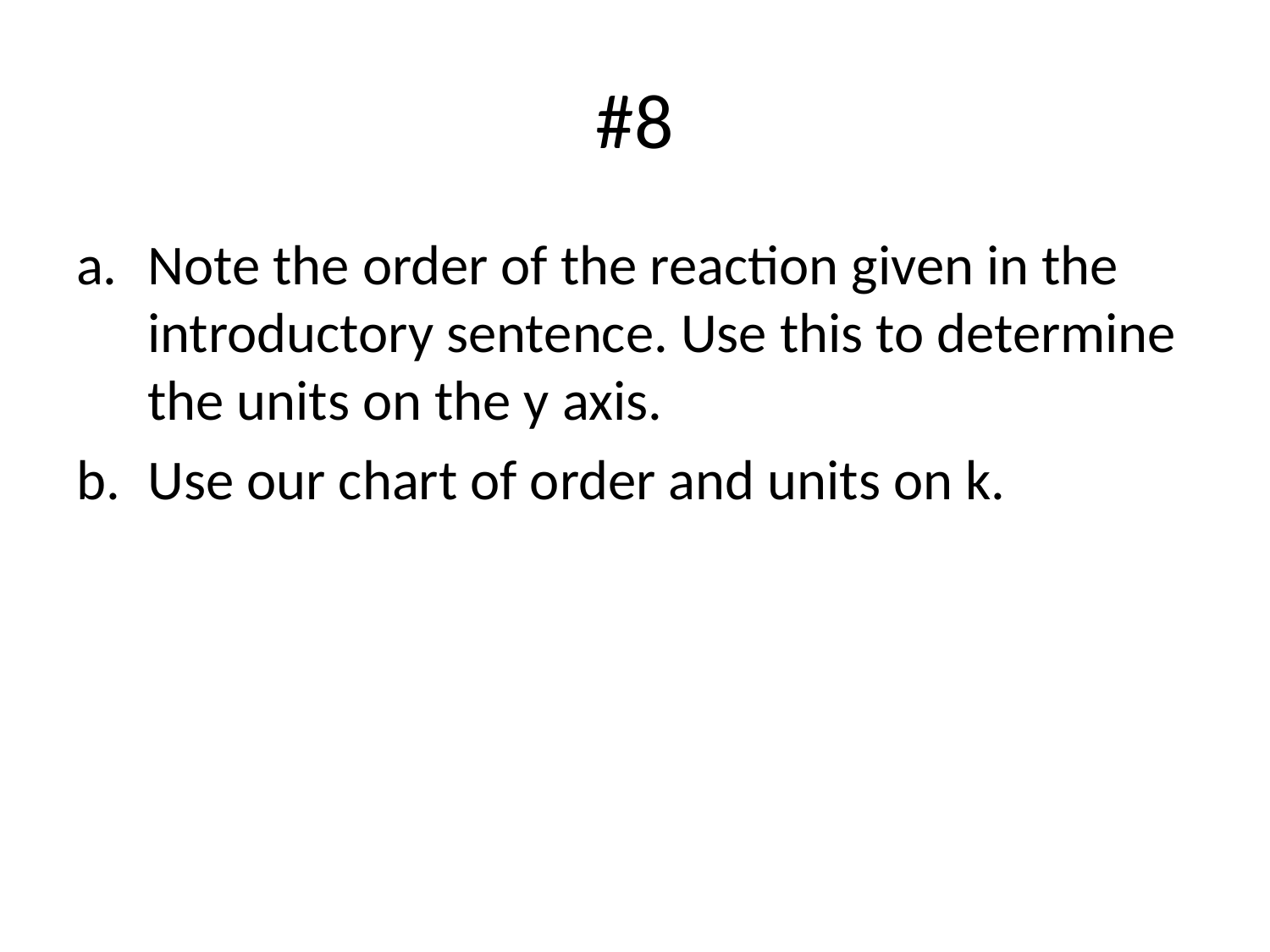

# #8
Note the order of the reaction given in the introductory sentence. Use this to determine the units on the y axis.
Use our chart of order and units on k.